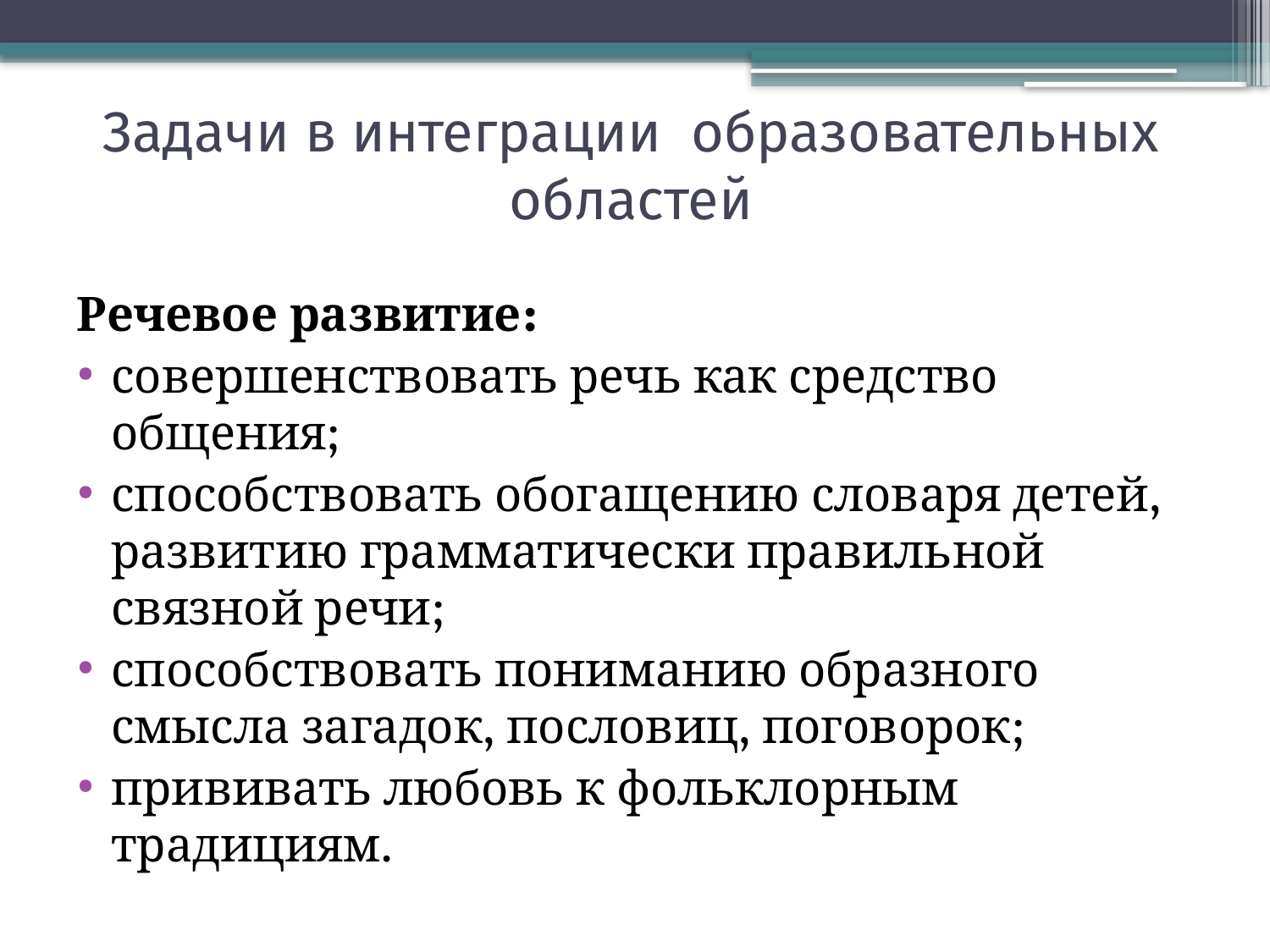

# Задачи в интеграции  образовательных областей
Речевое развитие:
совершенствовать речь как средство  общения;
способствовать обогащению словаря детей, развитию грамматически правильной связной речи;
способствовать пониманию образного смысла загадок, пословиц, поговорок;
прививать любовь к фольклорным традициям.